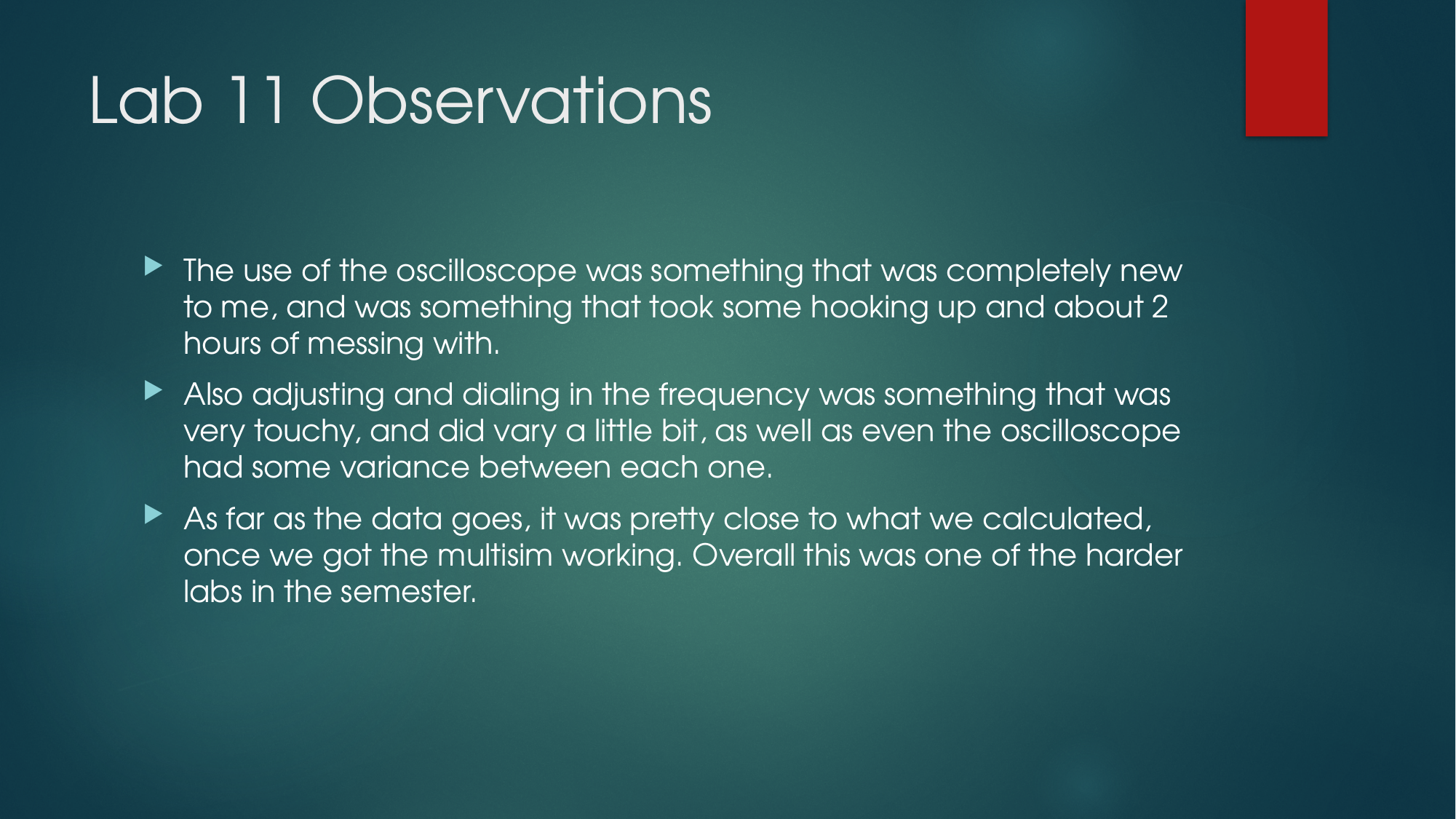

# Lab 11 Observations
The use of the oscilloscope was something that was completely new to me, and was something that took some hooking up and about 2 hours of messing with.
Also adjusting and dialing in the frequency was something that was very touchy, and did vary a little bit, as well as even the oscilloscope had some variance between each one.
As far as the data goes, it was pretty close to what we calculated, once we got the multisim working. Overall this was one of the harder labs in the semester.